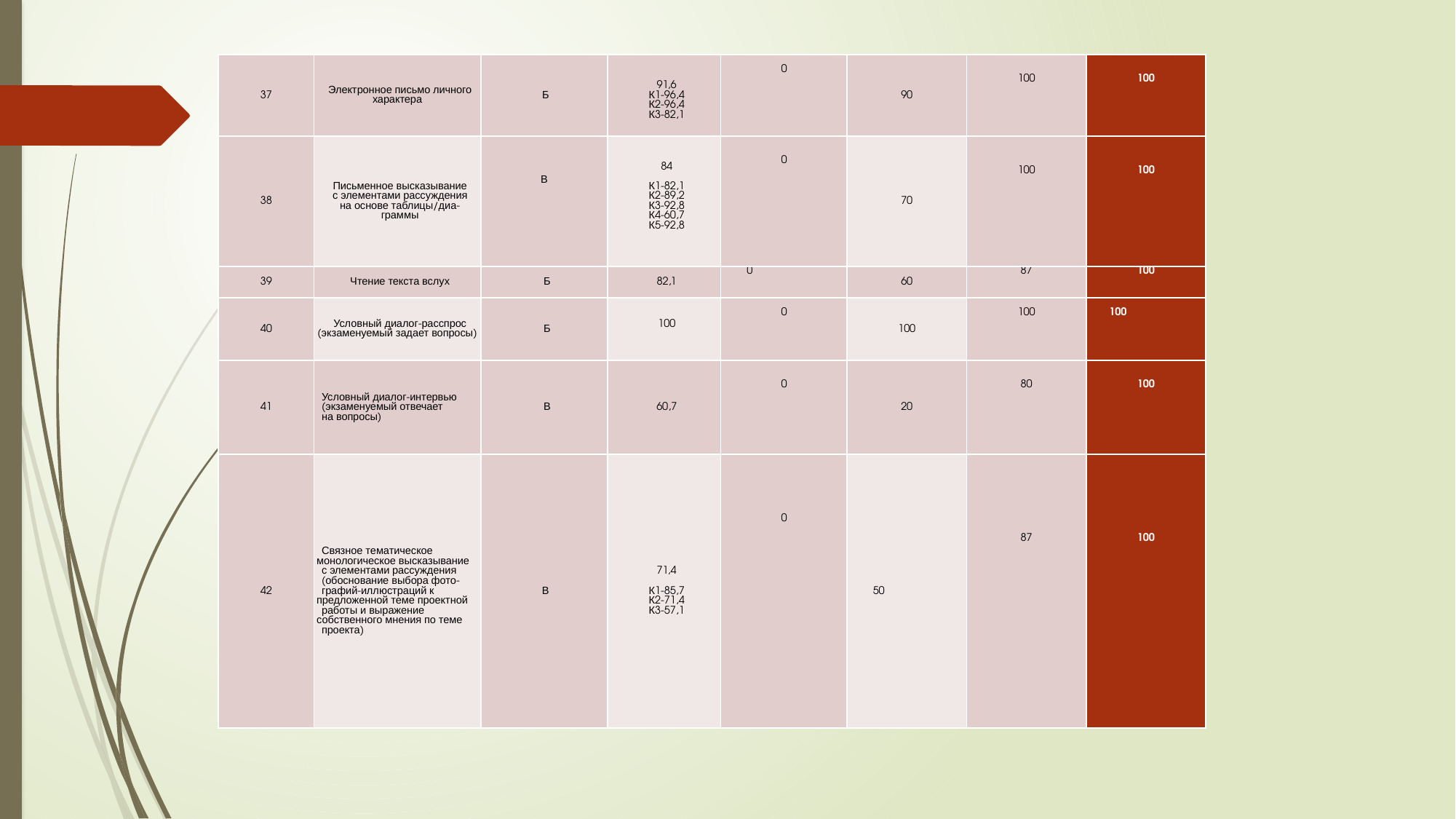

| 37 | Электронное письмо личного характера | Б | 91,6 К1-96,4 К2-96,4 К3-82,1 | 0 | 90 | 100 | 100 |
| --- | --- | --- | --- | --- | --- | --- | --- |
| 38 | Письменное высказывание с элементами рассуждения на основе таблицы/диа- граммы | В | 84   К1-82,1 К2-89,2 К3-92,8 К4-60,7 К5-92,8 | 0 | 70 | 100 | 100 |
| 39 | Чтение текста вслух | Б | 82,1 | 0 | 60 | 87 | 100 |
| 40 | Условный диалог-расспрос (экзаменуемый задает вопросы) | Б | 100 | 0 | 100 | 100 | 100 |
| 41 | Условный диалог-интервью (экзаменуемый отвечает на вопросы) | В | 60,7 | 0 | 20 | 80 | 100 |
| 42 | Связное тематическое монологическое высказывание с элементами рассуждения (обоснование выбора фото- графий-иллюстраций к предложенной теме проектной работы и выражение собственного мнения по теме проекта) | В | 71,4   К1-85,7 К2-71,4 К3-57,1 | 0 | 50 | 87 | 100 |